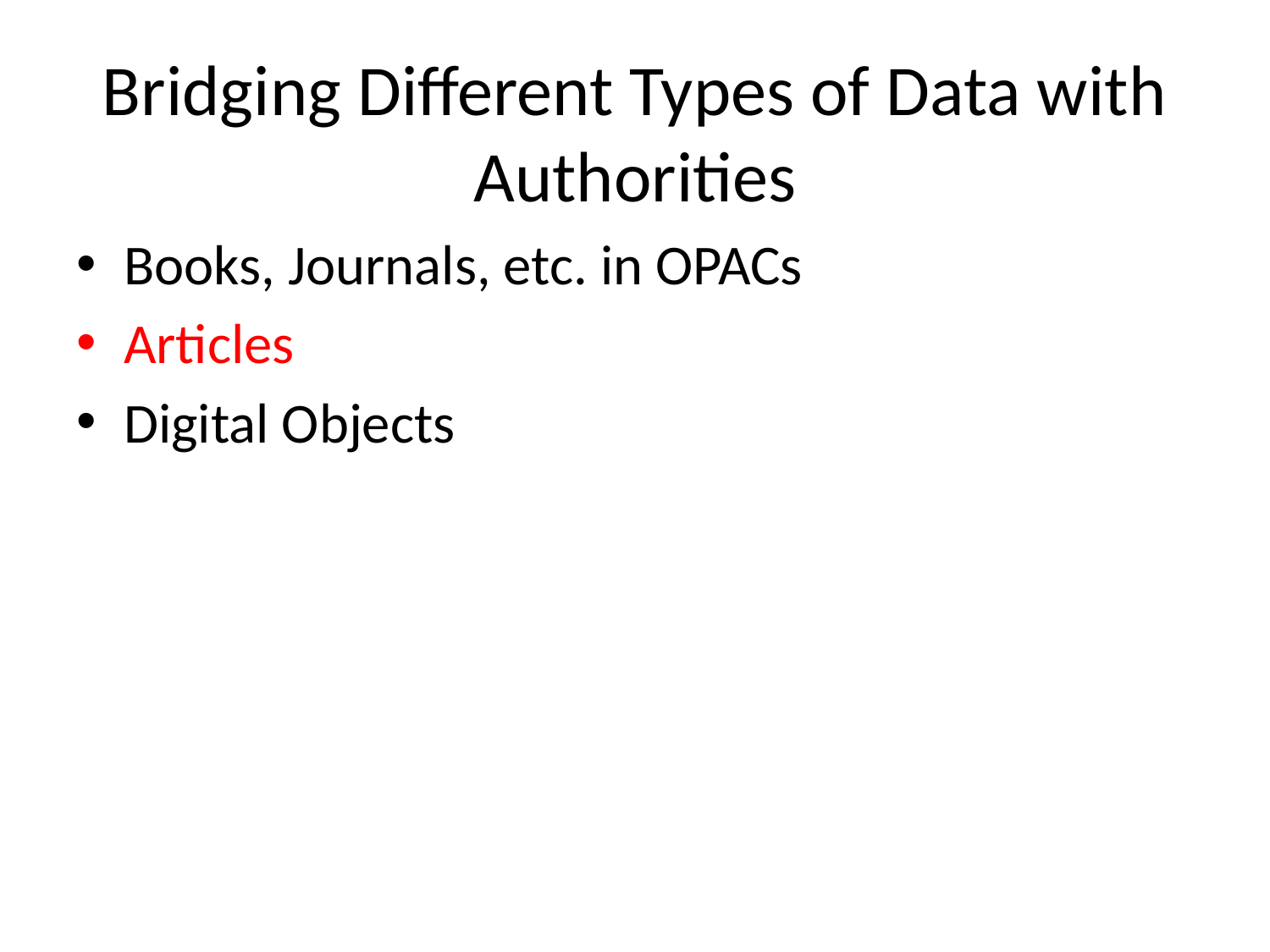

# Bridging Different Types of Data with Authorities
Books, Journals, etc. in OPACs
Articles
Digital Objects